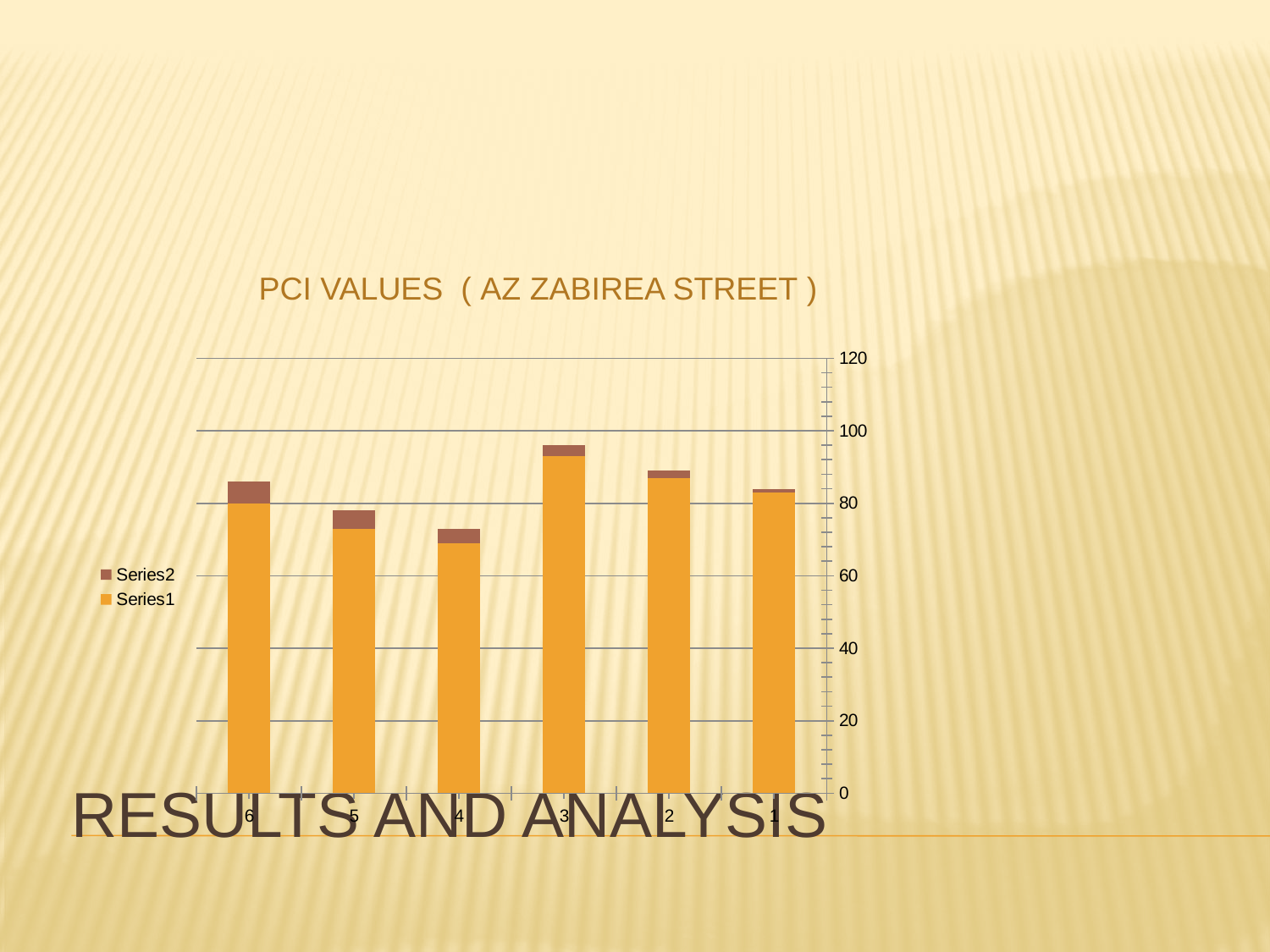

PCI Values  ( AZ zabirea Street )

### Chart

| Category |  |  |
|---|---|---|
# Results and analysis